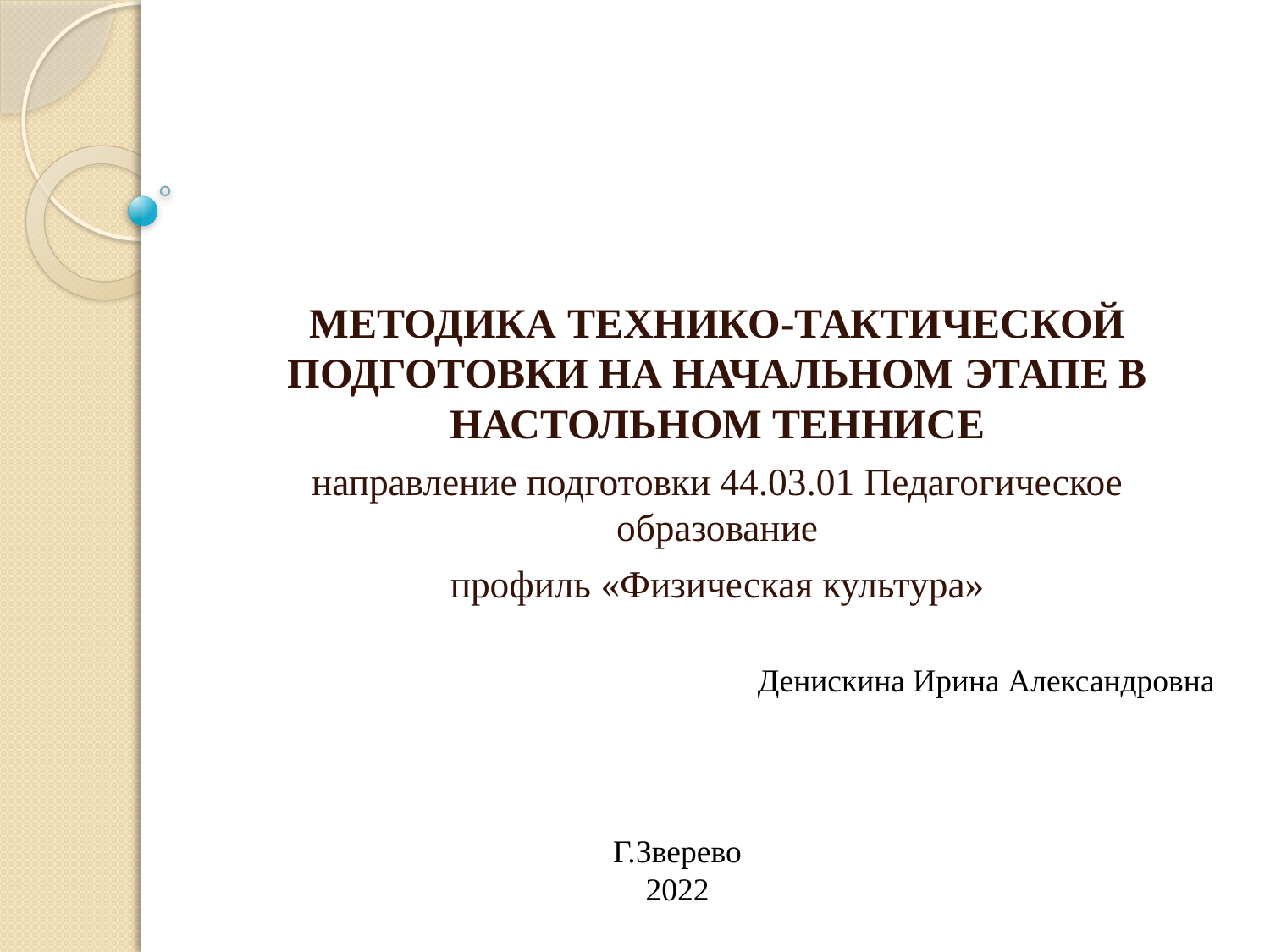

#
МЕТОДИКА ТЕХНИКО-ТАКТИЧЕСКОЙ ПОДГОТОВКИ НА НАЧАЛЬНОМ ЭТАПЕ В НАСТОЛЬНОМ ТЕННИСЕ
направление подготовки 44.03.01 Педагогическое образование
профиль «Физическая культура»

Денискина Ирина Александровна
Г.Зверево
2022